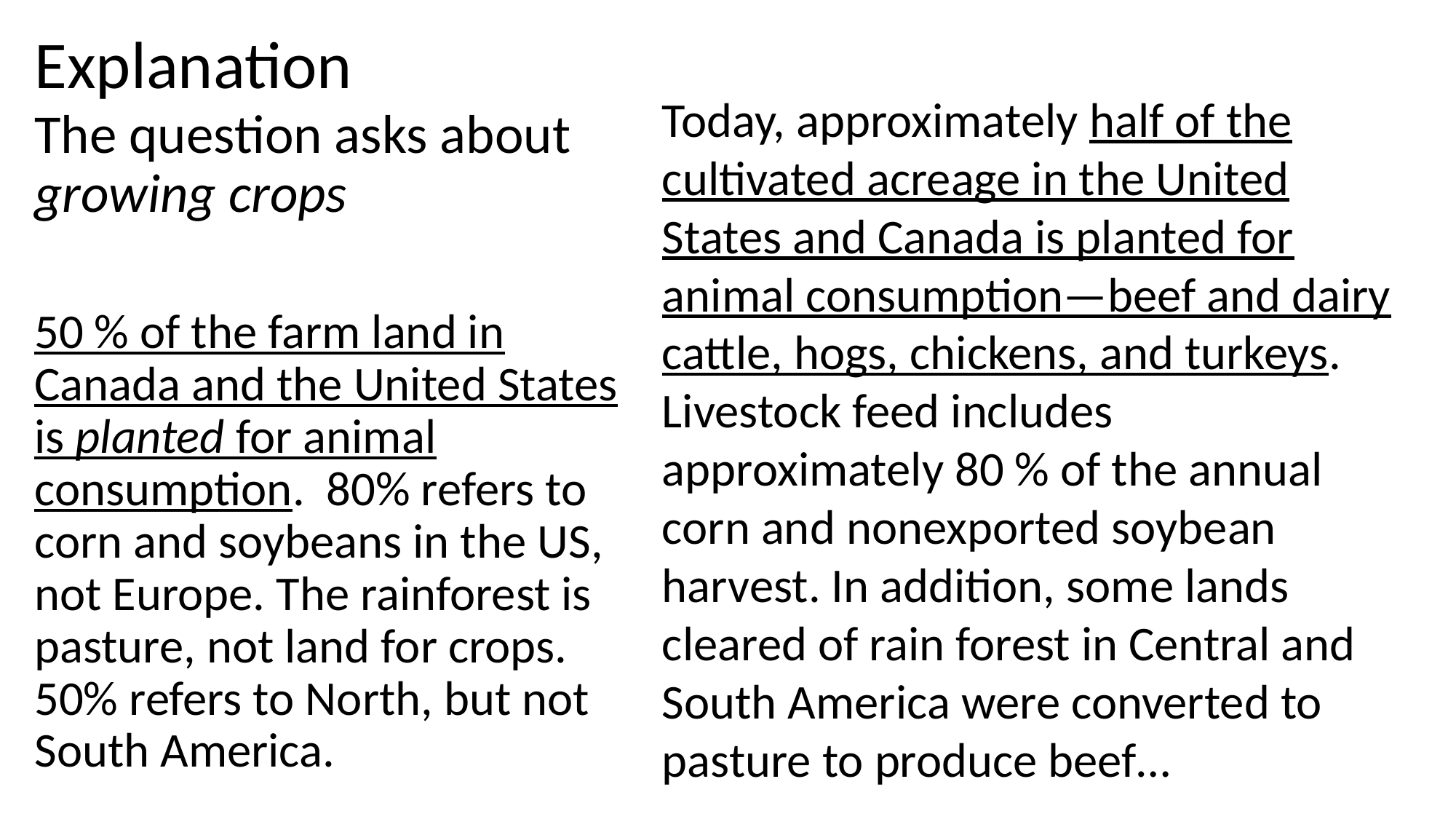

# Explanation
Today, approximately half of the cultivated acreage in the United States and Canada is planted for animal consumption—beef and dairy cattle, hogs, chickens, and turkeys. Livestock feed includes approximately 80 % of the annual corn and nonexported soybean harvest. In addition, some lands cleared of rain forest in Central and South America were converted to pasture to produce beef…
The question asks about growing crops

50 % of the farm land in Canada and the United States is planted for animal consumption.  80% refers to corn and soybeans in the US, not Europe. The rainforest is pasture, not land for crops. 50% refers to North, but not South America.